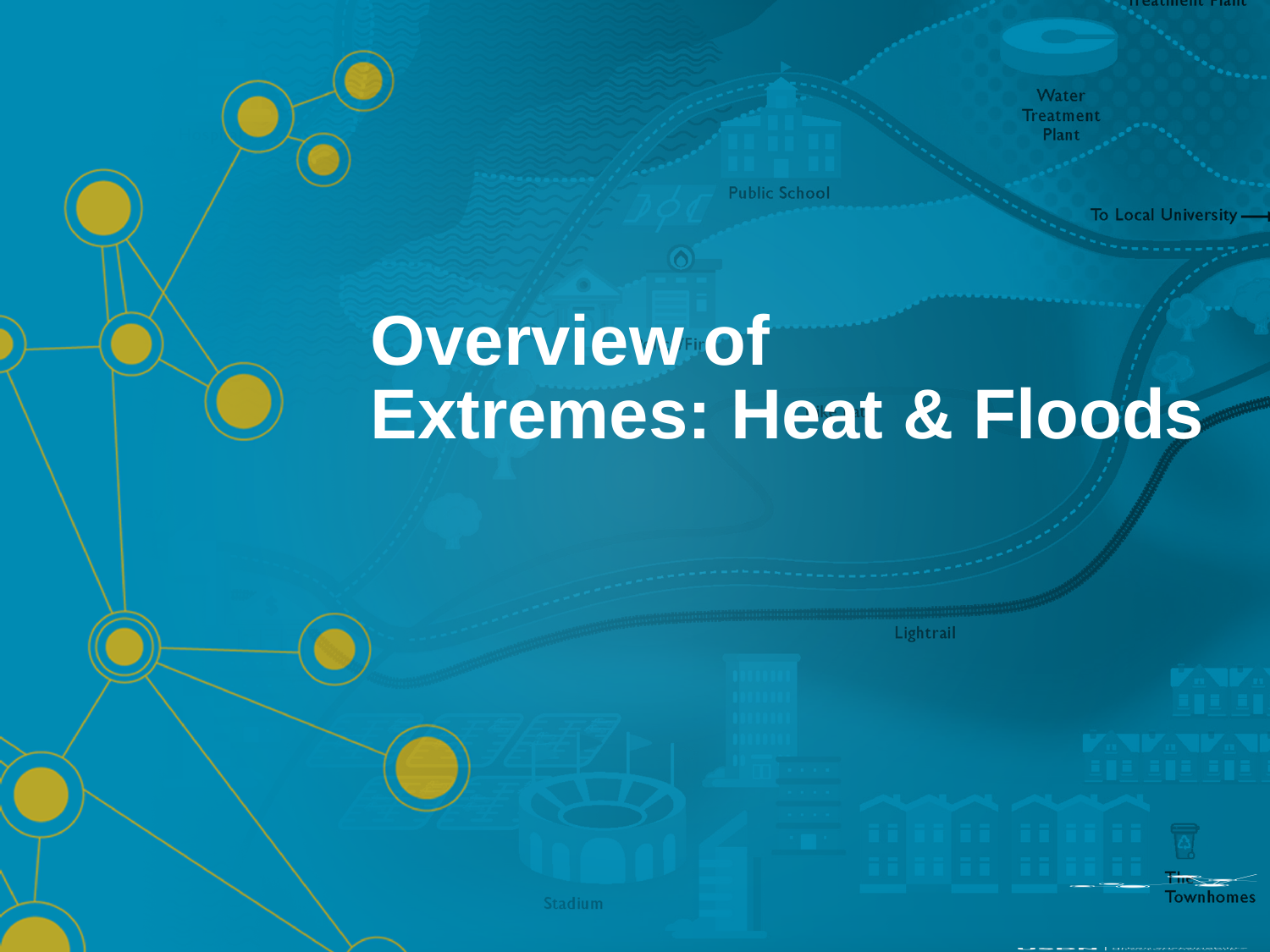

# Overview of Extremes: Heat & Floods